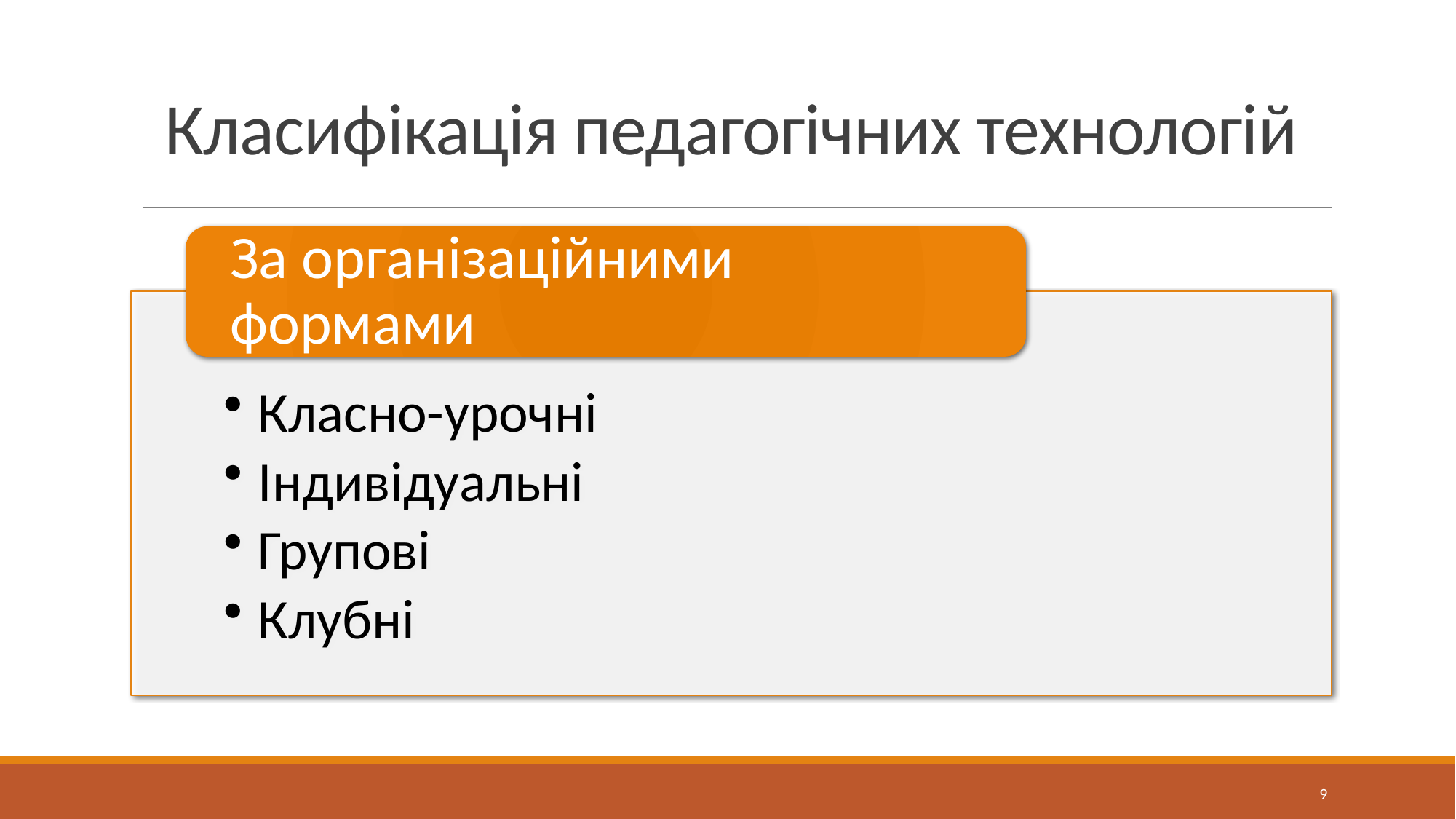

# Класифікація педагогічних технологій
Класно-урочні
Індивідуальні
Групові
Клубні
За організаційними формами
9